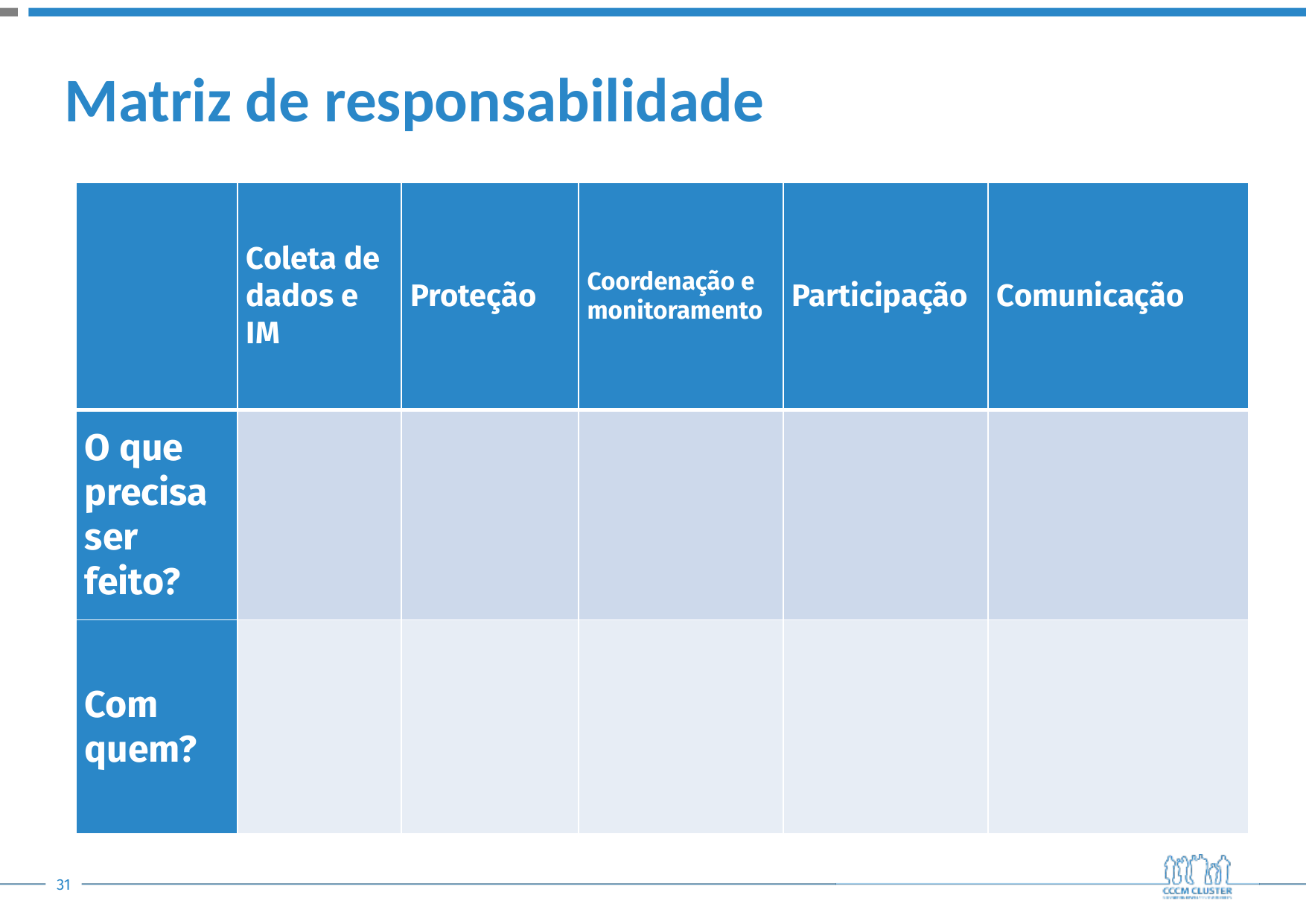

# Matriz de responsabilidade
|  | Coleta de dados e IM | Proteção | Coordenação e monitoramento | Participação | Comunicação |
| --- | --- | --- | --- | --- | --- |
| O que precisa ser feito? |  |  |  |  |  |
| Com quem? |  |  |  |  |  |